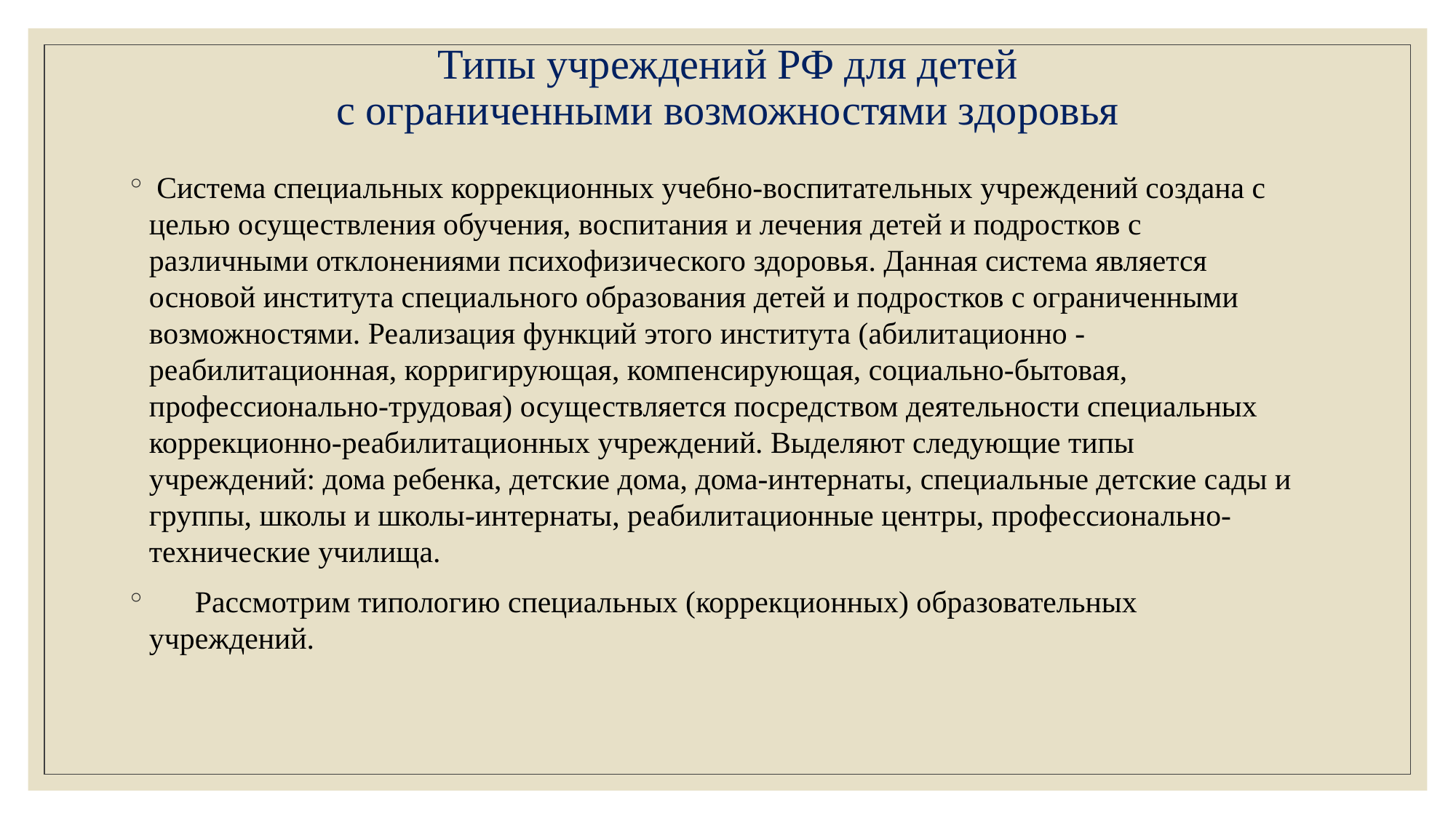

# Типы учреждений РФ для детей с ограниченными возможностями здоровья
 Система специальных коррекционных учебно-воспитательных учреждений создана с целью осуществления обучения, воспитания и лечения детей и подростков с различными отклонениями психофизического здоровья. Данная система является основой института специального образования детей и подростков с ограниченными возможностями. Реализация функций этого института (абилитационно - реабилитационная, корригирующая, компенсирующая, социально-бытовая, профессионально-трудовая) осуществляется посредством деятельности специальных коррекционно-реабилитационных учреждений. Выделяют следующие типы учреждений: дома ребенка, детские дома, дома-интернаты, специальные детские сады и группы, школы и школы-интернаты, реабилитационные центры, профессионально-технические училища.
      Рассмотрим типологию специальных (коррекционных) образовательных учреждений.